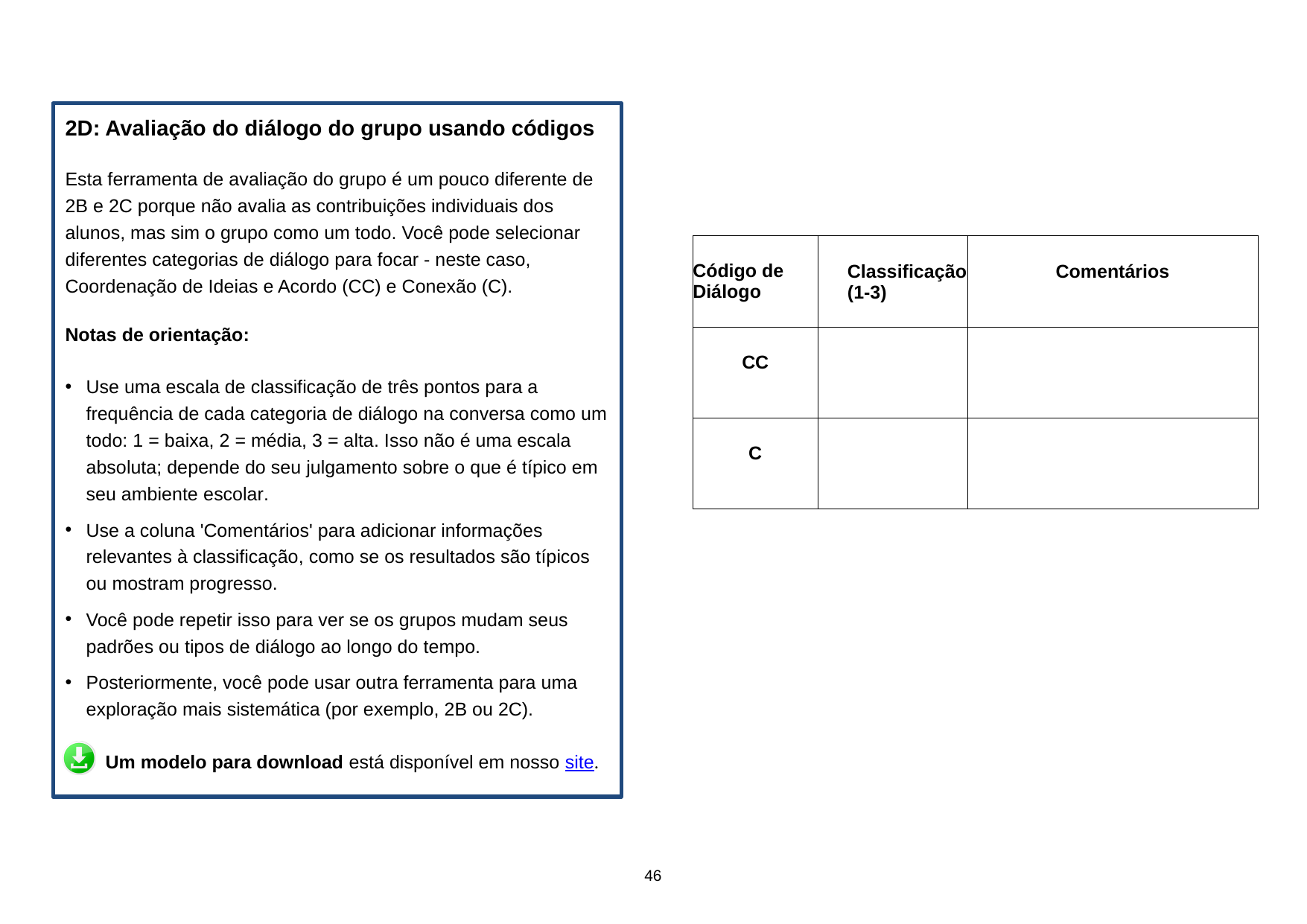

2D: Avaliação do diálogo do grupo usando códigos

Esta ferramenta de avaliação do grupo é um pouco diferente de 2B e 2C porque não avalia as contribuições individuais dos alunos, mas sim o grupo como um todo. Você pode selecionar diferentes categorias de diálogo para focar - neste caso, Coordenação de Ideias e Acordo (CC) e Conexão (C).

Notas de orientação:

Use uma escala de classificação de três pontos para a frequência de cada categoria de diálogo na conversa como um todo: 1 = baixa, 2 = média, 3 = alta. Isso não é uma escala absoluta; depende do seu julgamento sobre o que é típico em seu ambiente escolar.
Use a coluna 'Comentários' para adicionar informações relevantes à classificação, como se os resultados são típicos ou mostram progresso.
Você pode repetir isso para ver se os grupos mudam seus padrões ou tipos de diálogo ao longo do tempo.
Posteriormente, você pode usar outra ferramenta para uma exploração mais sistemática (por exemplo, 2B ou 2C).
| Código de Diálogo | Classificação (1-3) | Comentários |
| --- | --- | --- |
| CC |  |  |
| C |  |  |

Um modelo para download está disponível em nosso site.
46